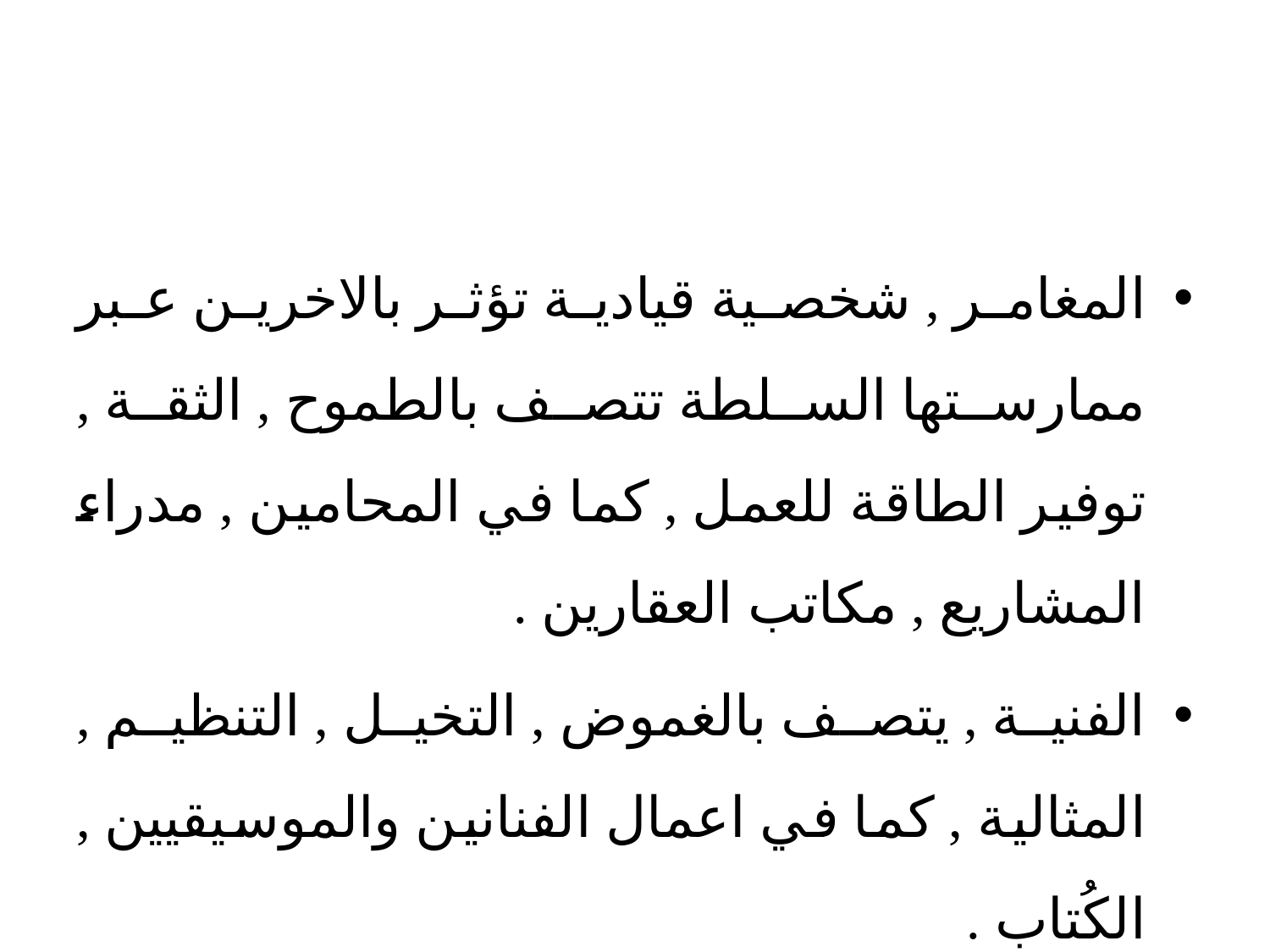

المغامر , شخصية قيادية تؤثر بالاخرين عبر ممارستها السلطة تتصف بالطموح , الثقة , توفير الطاقة للعمل , كما في المحامين , مدراء المشاريع , مكاتب العقارين .
الفنية , يتصف بالغموض , التخيل , التنظيم , المثالية , كما في اعمال الفنانين والموسيقيين , الكُتاب .